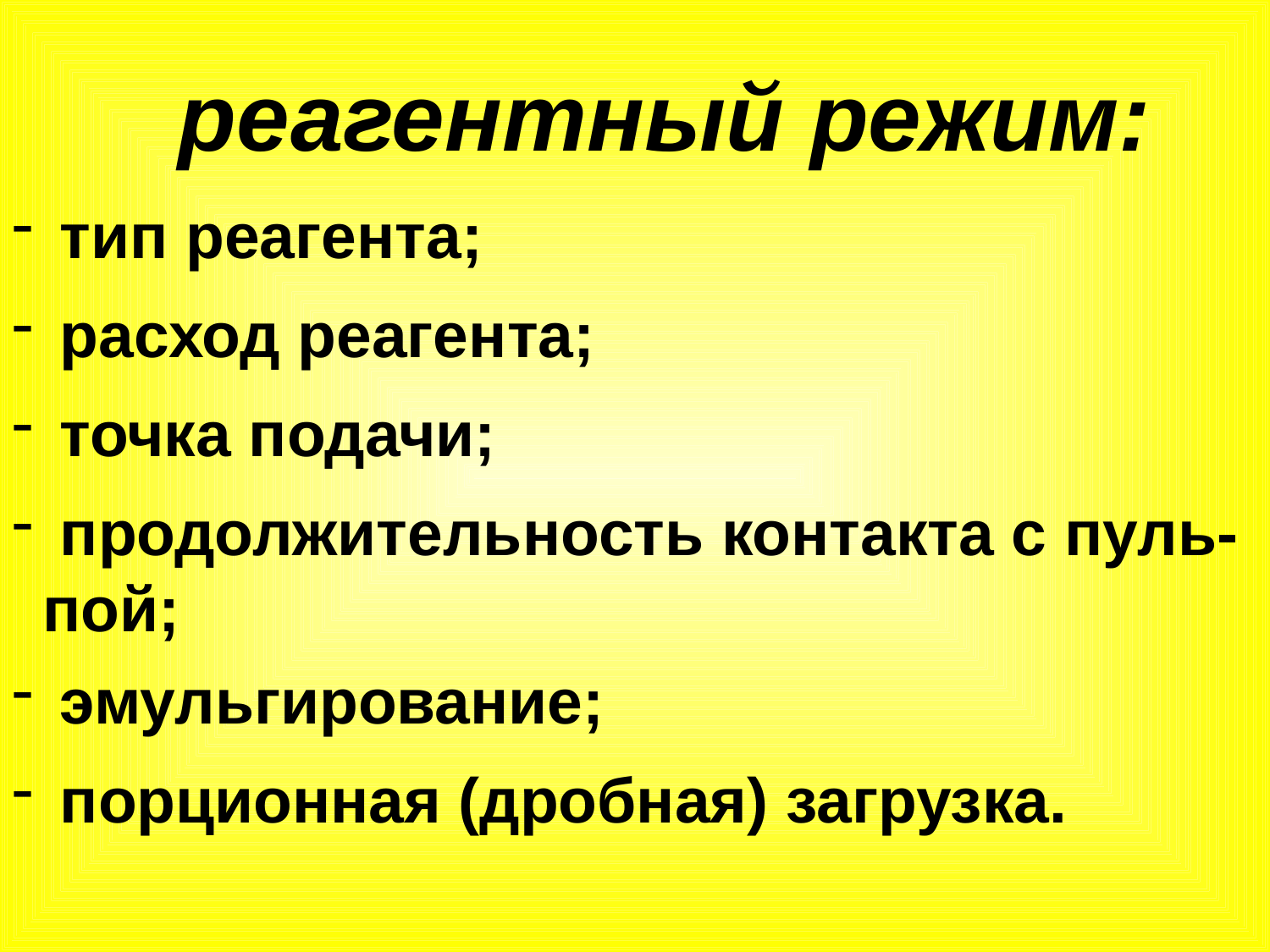

реагентный режим:
 тип реагента;

 расход реагента;
 точка подачи;
 продолжительность контакта с пуль-пой;
 эмульгирование;
 порционная (дробная) загрузка.